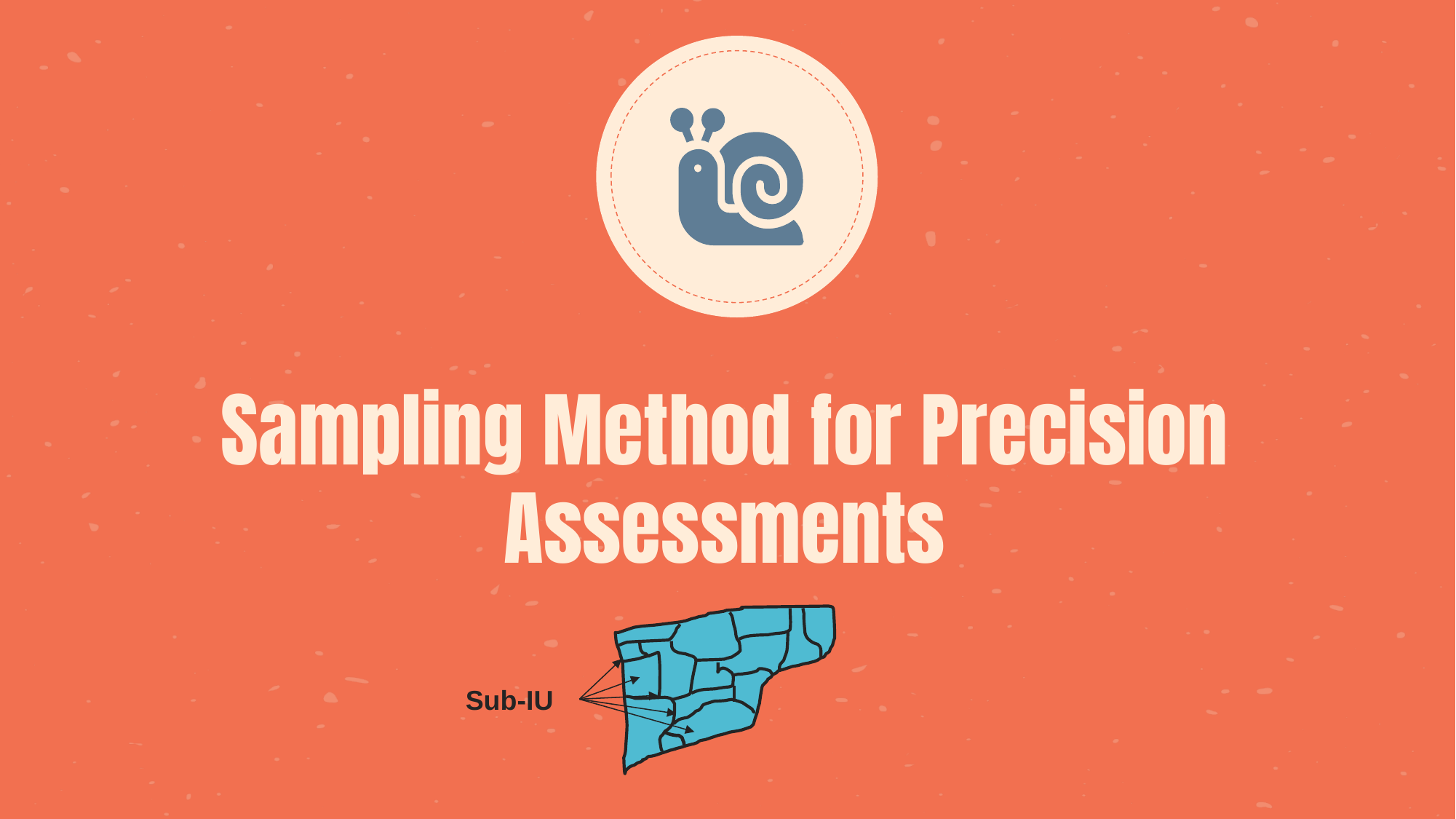

# Sampling Method for Precision Assessments

Sub-IU